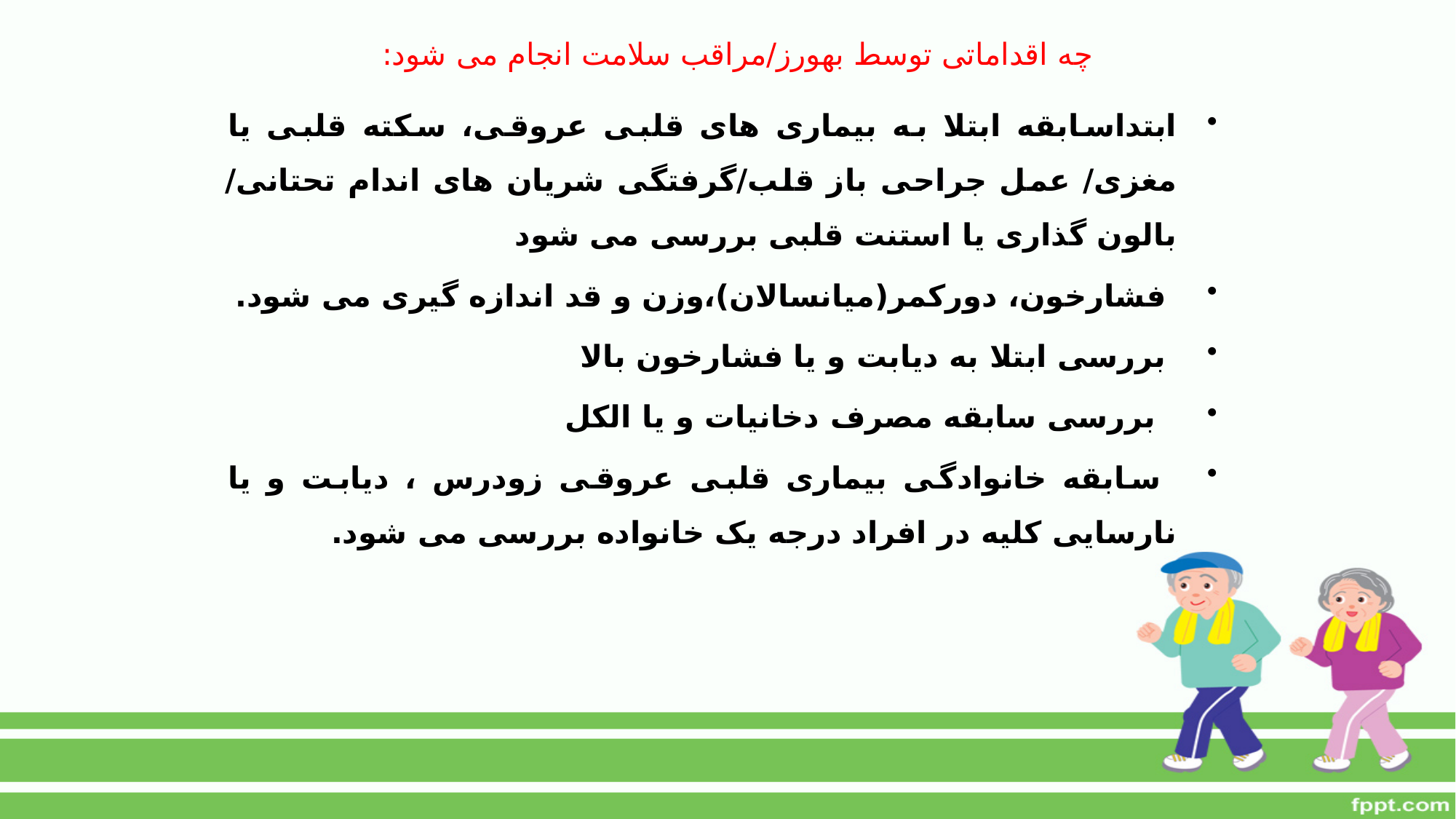

# چه اقداماتی توسط بهورز/مراقب سلامت انجام می شود:
ابتداسابقه ابتلا به بیماری های قلبی عروقی، سکته قلبی یا مغزی/ عمل جراحی باز قلب/گرفتگی شریان های اندام تحتانی/ بالون گذاری یا استنت قلبی بررسی می شود
 فشارخون، دورکمر(میانسالان)،وزن و قد اندازه گیری می شود.
 بررسی ابتلا به دیابت و یا فشارخون بالا
  بررسی سابقه مصرف دخانیات و یا الکل
 سابقه خانوادگی بیماری قلبی عروقی زودرس ، دیابت و یا نارسایی کلیه در افراد درجه یک خانواده بررسی می شود.